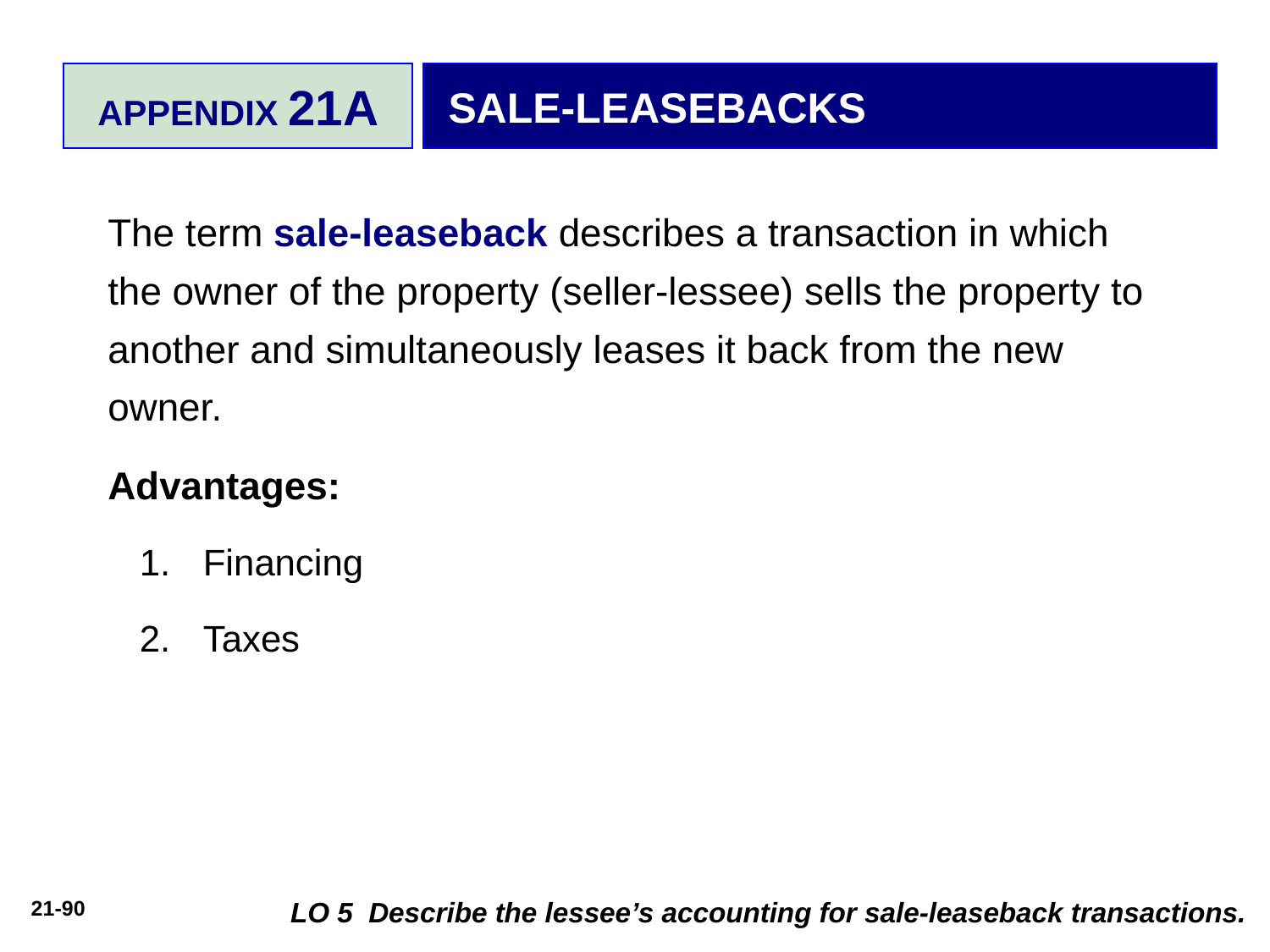

APPENDIX 21A
SALE-LEASEBACKS
The term sale-leaseback describes a transaction in which the owner of the property (seller-lessee) sells the property to another and simultaneously leases it back from the new owner.
Advantages:
Financing
Taxes
LO 5  Describe the lessee’s accounting for sale-leaseback transactions.